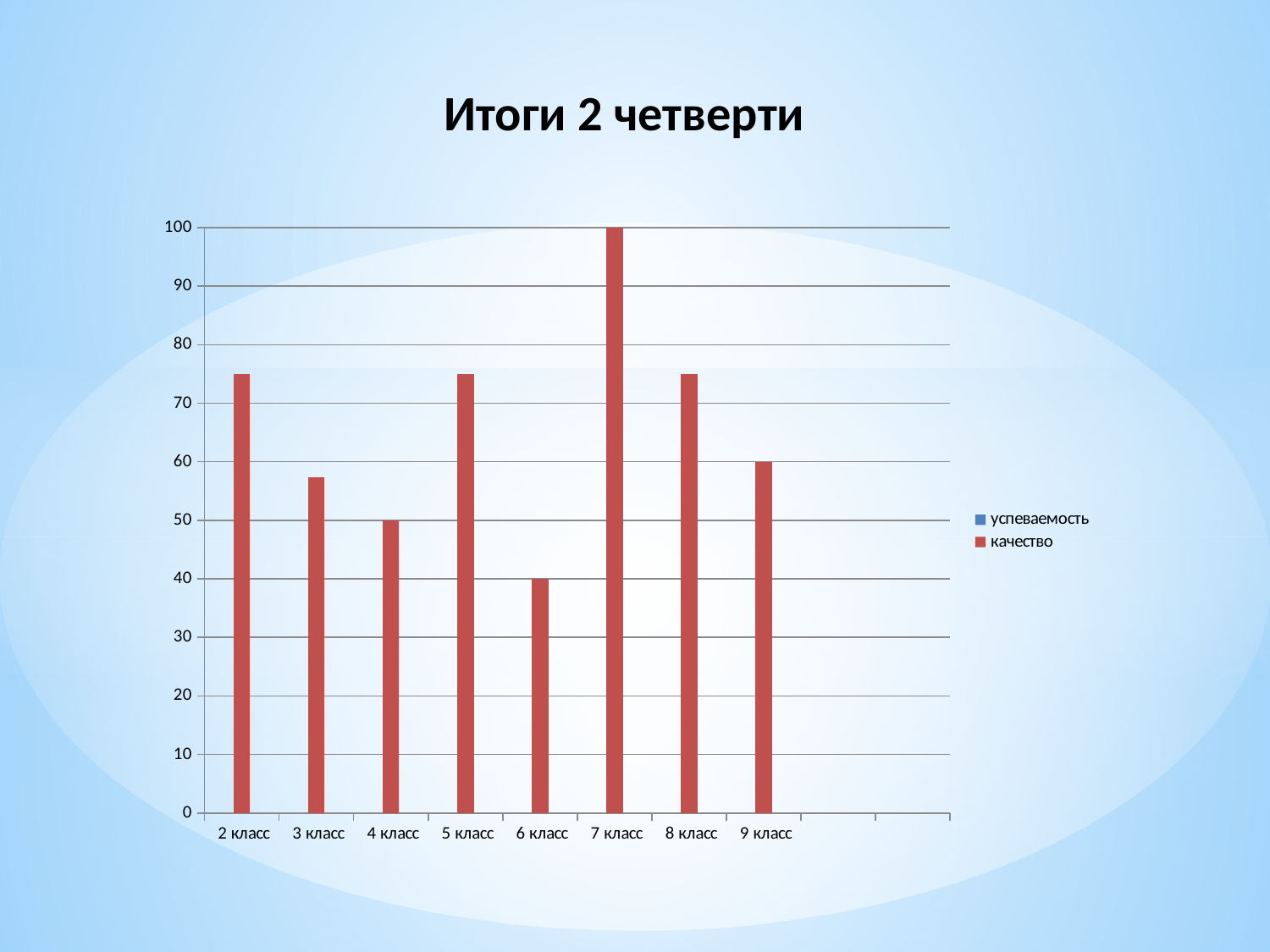

# Итоги 2 четверти

### Chart

| Category | успеваемость | качество | Столбец1 |
|---|---|---|---|
|  2 класс | 100.0 | 75.0 | None |
|  3 класс | 100.0 | 57.4 | None |
|  4 класс | 100.0 | 50.0 | None |
|  5 класс | 100.0 | 75.0 | None |
|  6 класс | 100.0 | 40.0 | None |
|  7 класс | 100.0 | 100.0 | None |
|  8 класс | 100.0 | 75.0 | None |
|  9 класс | 100.0 | 60.0 | None |